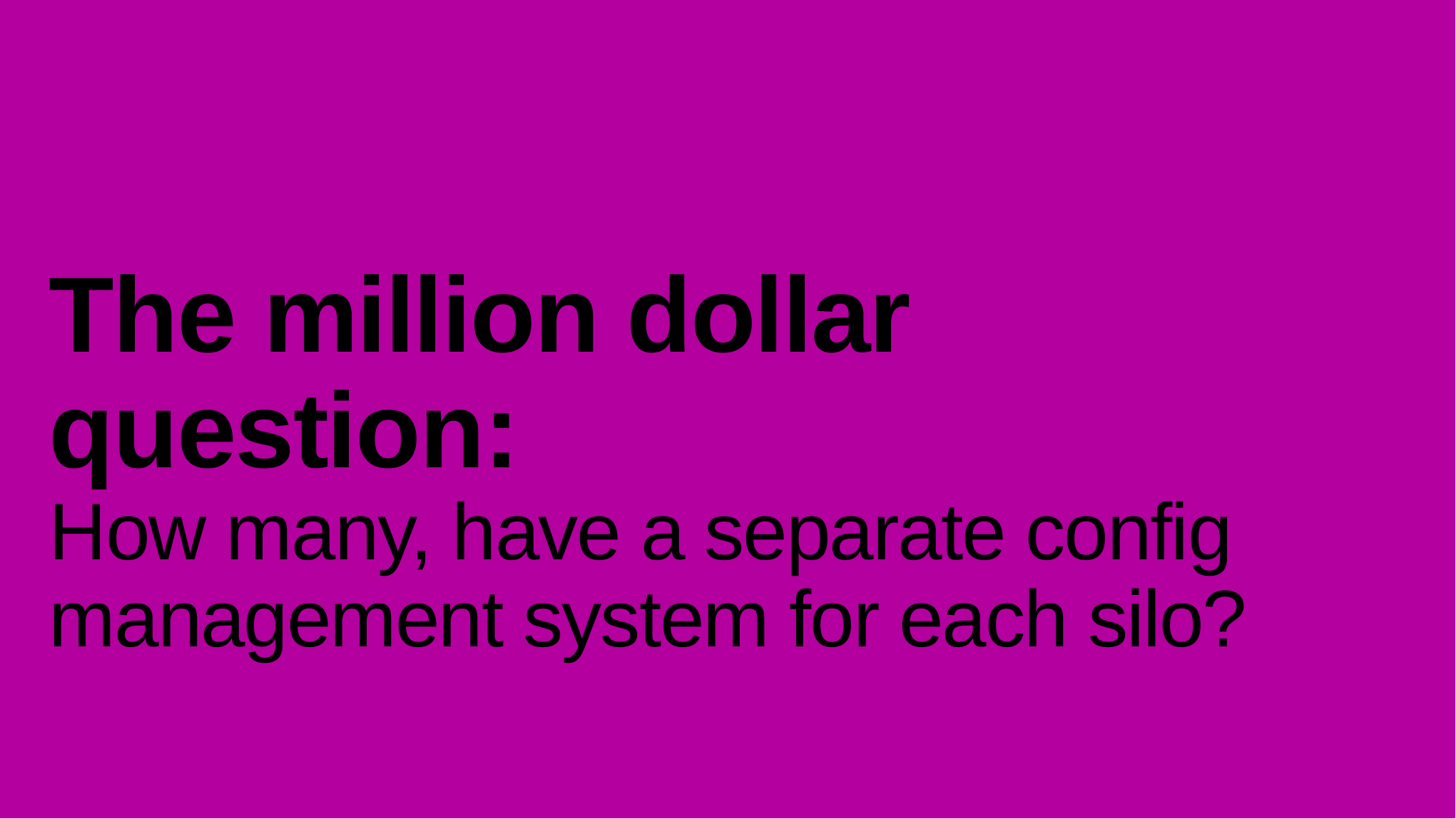

# The million dollar question: How many, have a separate config management system for each silo?